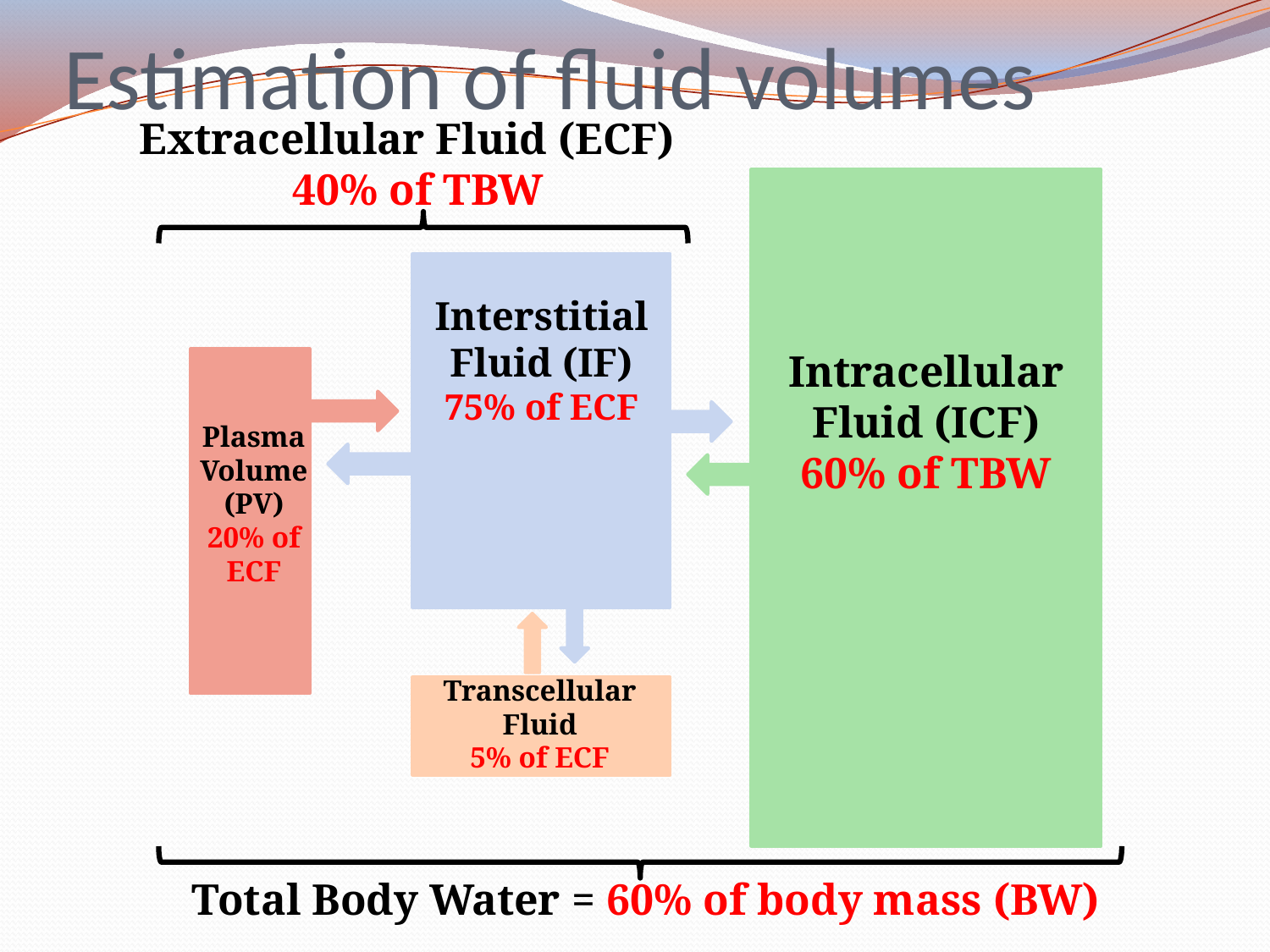

# Estimation of fluid volumes
Extracellular Fluid (ECF)
40% of TBW

Interstitial Fluid (IF)
75% of ECF
Intracellular Fluid (ICF)
60% of TBW

Plasma Volume
(PV)
20% of ECF

Transcellular Fluid
5% of ECF

Total Body Water = 60% of body mass (BW)